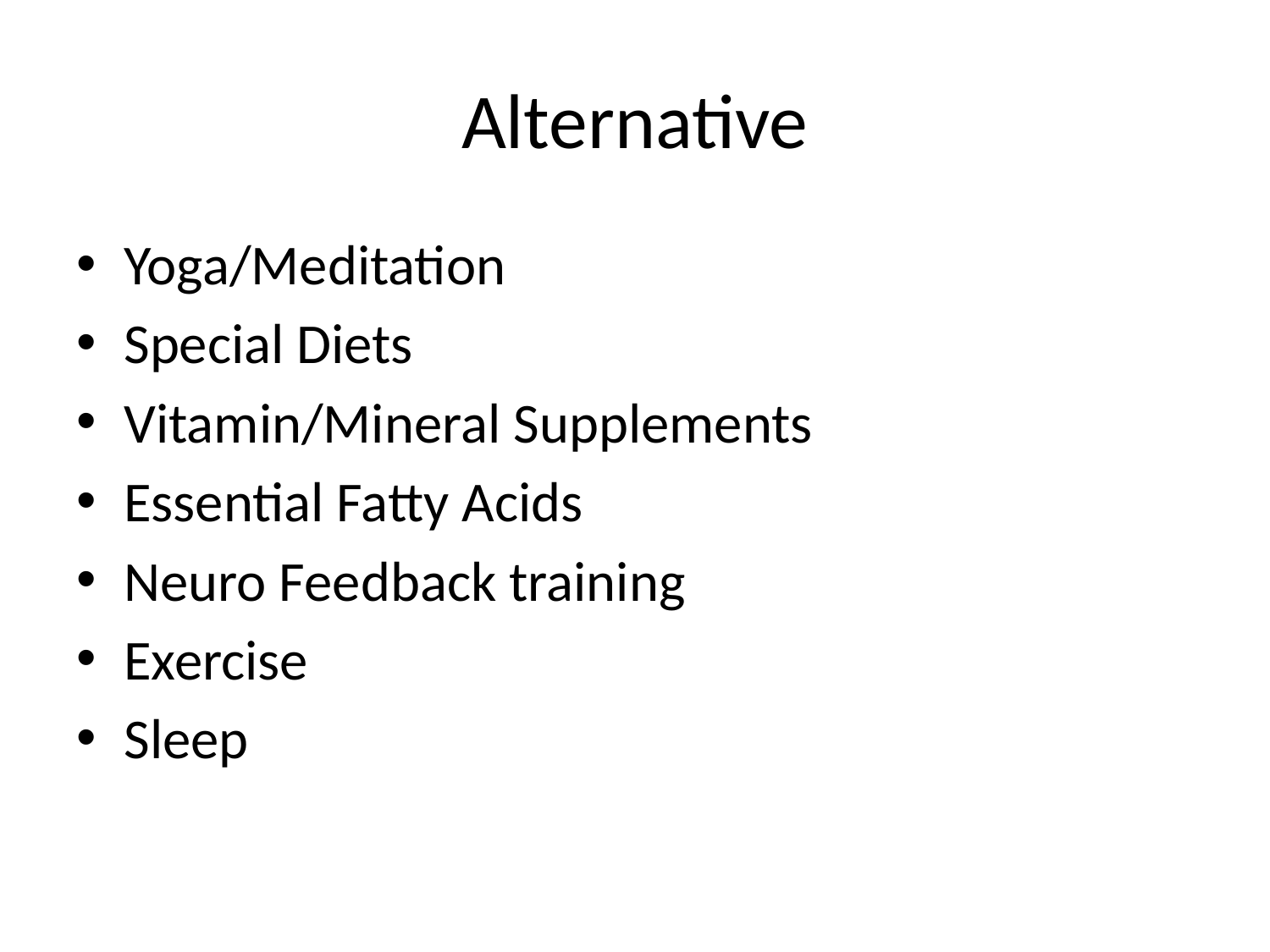

# Alternative
Yoga/Meditation
Special Diets
Vitamin/Mineral Supplements
Essential Fatty Acids
Neuro Feedback training
Exercise
Sleep